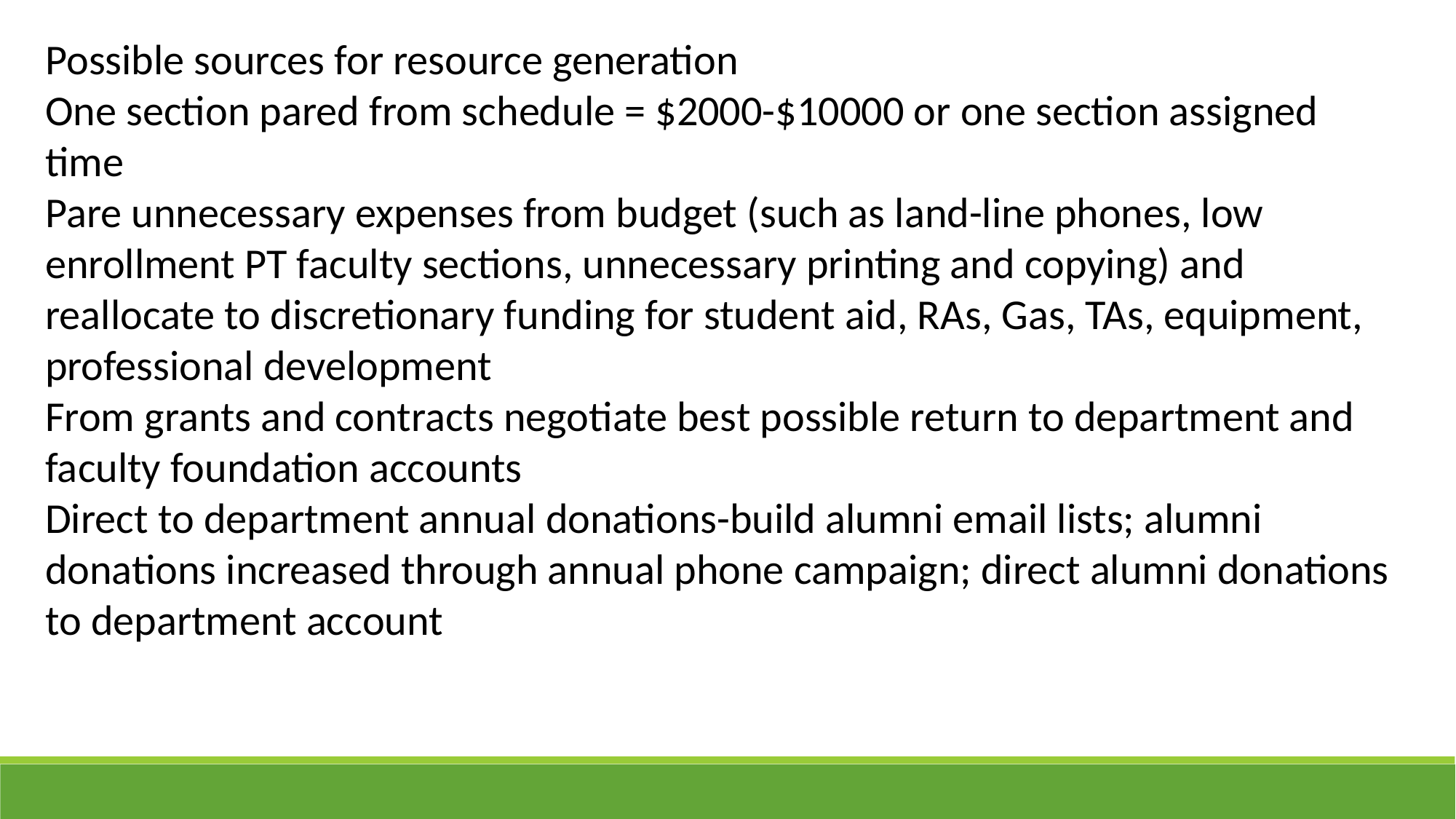

Possible sources for resource generation
One section pared from schedule = $2000-$10000 or one section assigned time
Pare unnecessary expenses from budget (such as land-line phones, low enrollment PT faculty sections, unnecessary printing and copying) and reallocate to discretionary funding for student aid, RAs, Gas, TAs, equipment, professional development
From grants and contracts negotiate best possible return to department and faculty foundation accounts
Direct to department annual donations-build alumni email lists; alumni donations increased through annual phone campaign; direct alumni donations to department account